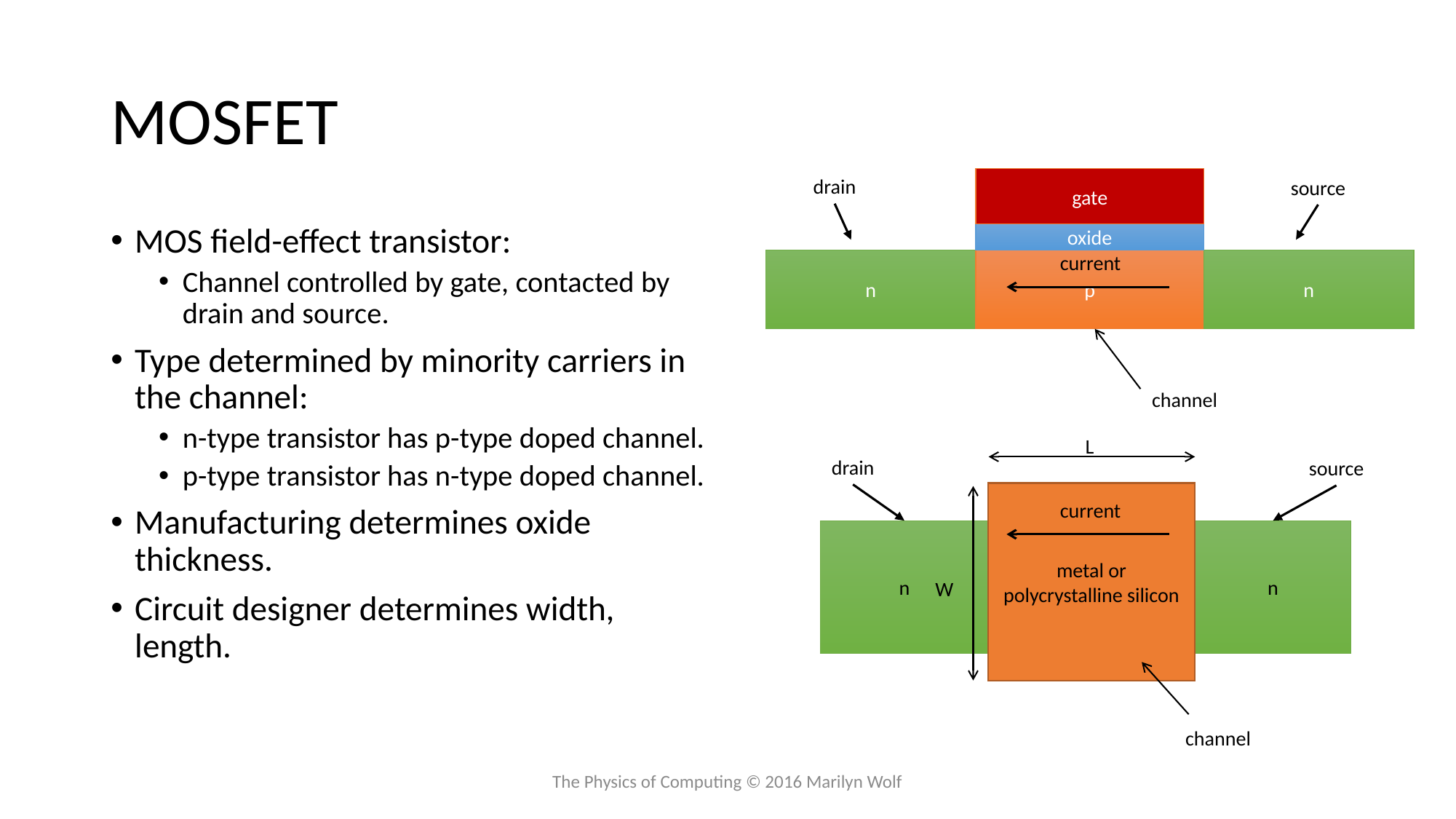

# MOSFET
drain
source
gate
MOS field-effect transistor:
Channel controlled by gate, contacted by drain and source.
Type determined by minority carriers in the channel:
n-type transistor has p-type doped channel.
p-type transistor has n-type doped channel.
Manufacturing determines oxide thickness.
Circuit designer determines width, length.
oxide
current
n
p
n
channel
L
drain
source
metal or polycrystalline silicon
current
n
n
p
W
channel
The Physics of Computing © 2016 Marilyn Wolf